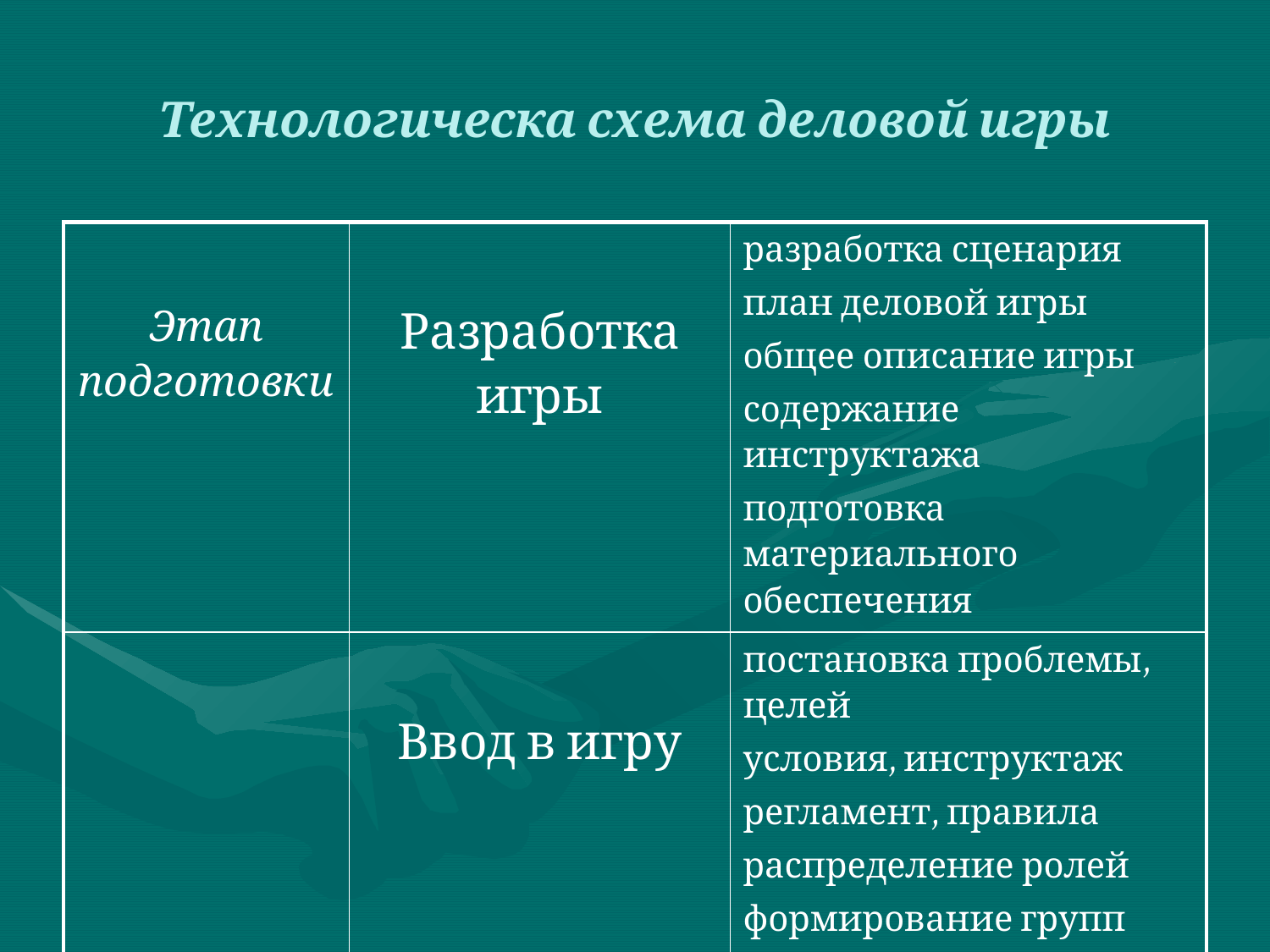

# Технологическа схема деловой игры
| Этап подготовки | Разработка игры | разработка сценария план деловой игры общее описание игры содержание инструктажа подготовка материального обеспечения |
| --- | --- | --- |
|  | Ввод в игру | постановка проблемы, целей условия, инструктаж регламент, правила распределение ролей формирование групп Консультация |